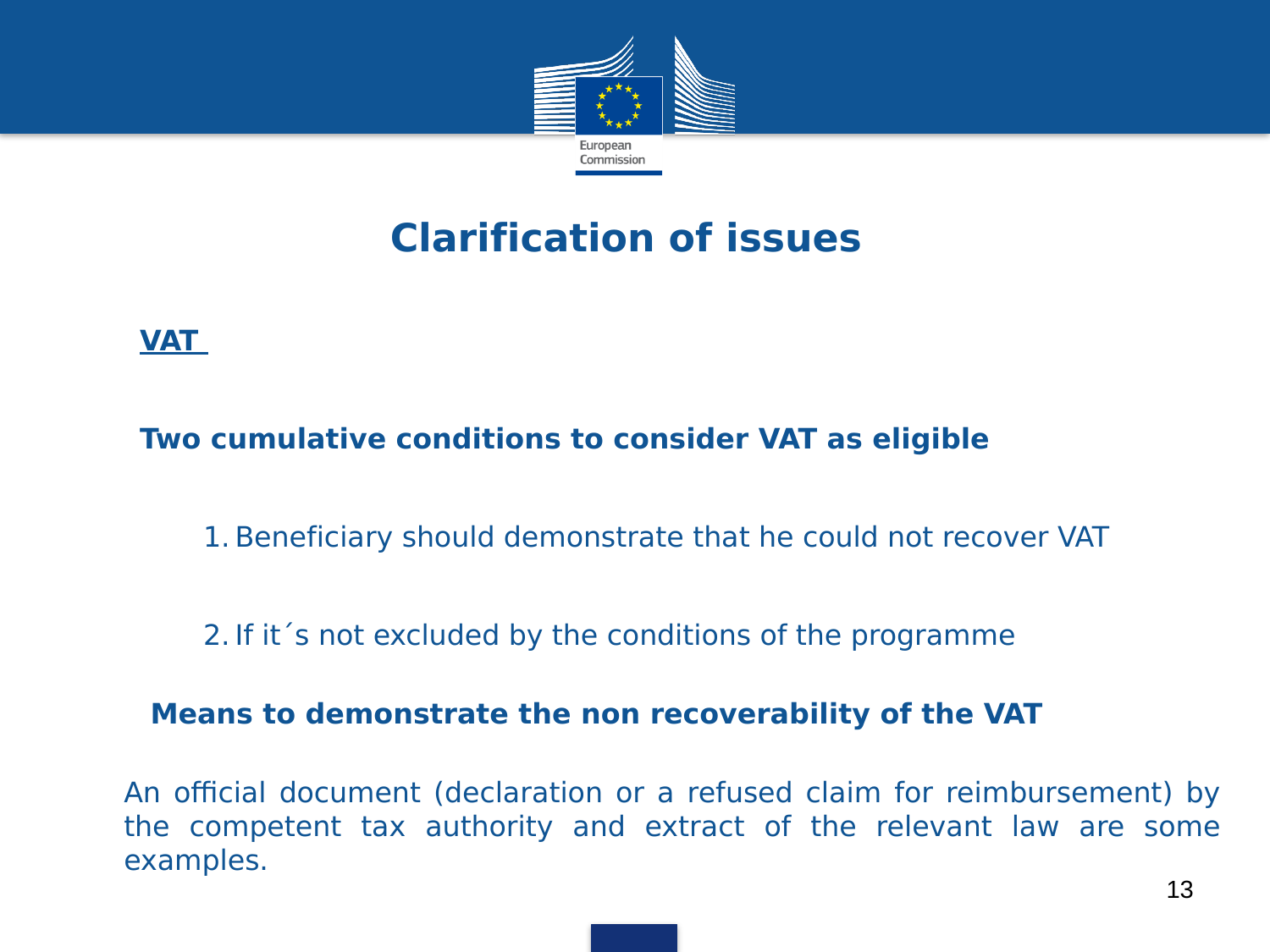

# Clarification of issues
VAT

Two cumulative conditions to consider VAT as eligible

Beneficiary should demonstrate that he could not recover VAT

If it´s not excluded by the conditions of the programme

Means to demonstrate the non recoverability of the VAT

An official document (declaration or a refused claim for reimbursement) by the competent tax authority and extract of the relevant law are some examples.

13